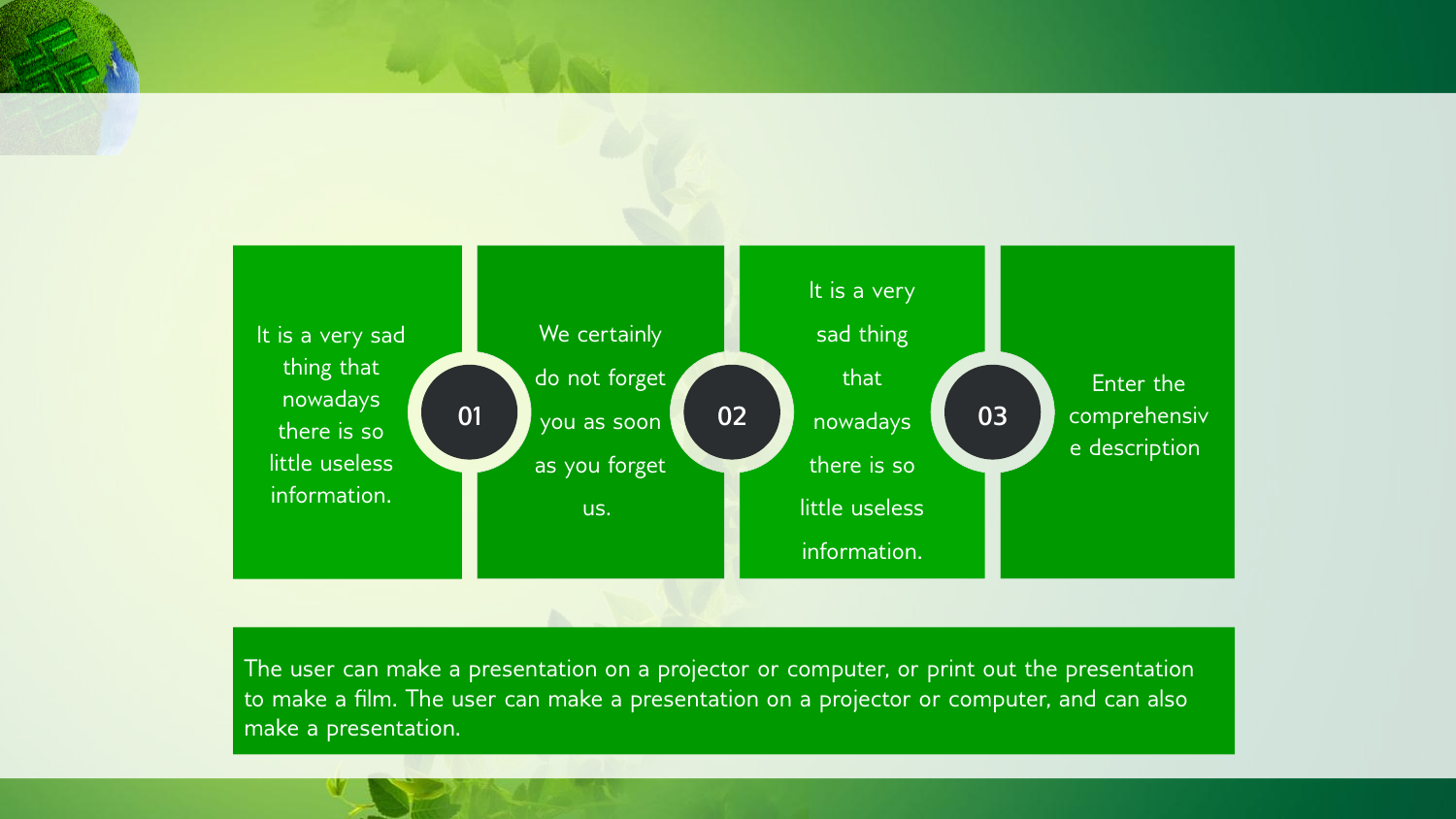

#
It is a very sad thing that nowadays there is so little useless information.
We certainly do not forget you as soon as you forget us.
It is a very sad thing that nowadays there is so little useless information.
Enter the comprehensive description
01
02
03

The user can make a presentation on a projector or computer, or print out the presentation to make a film. The user can make a presentation on a projector or computer, and can also make a presentation.